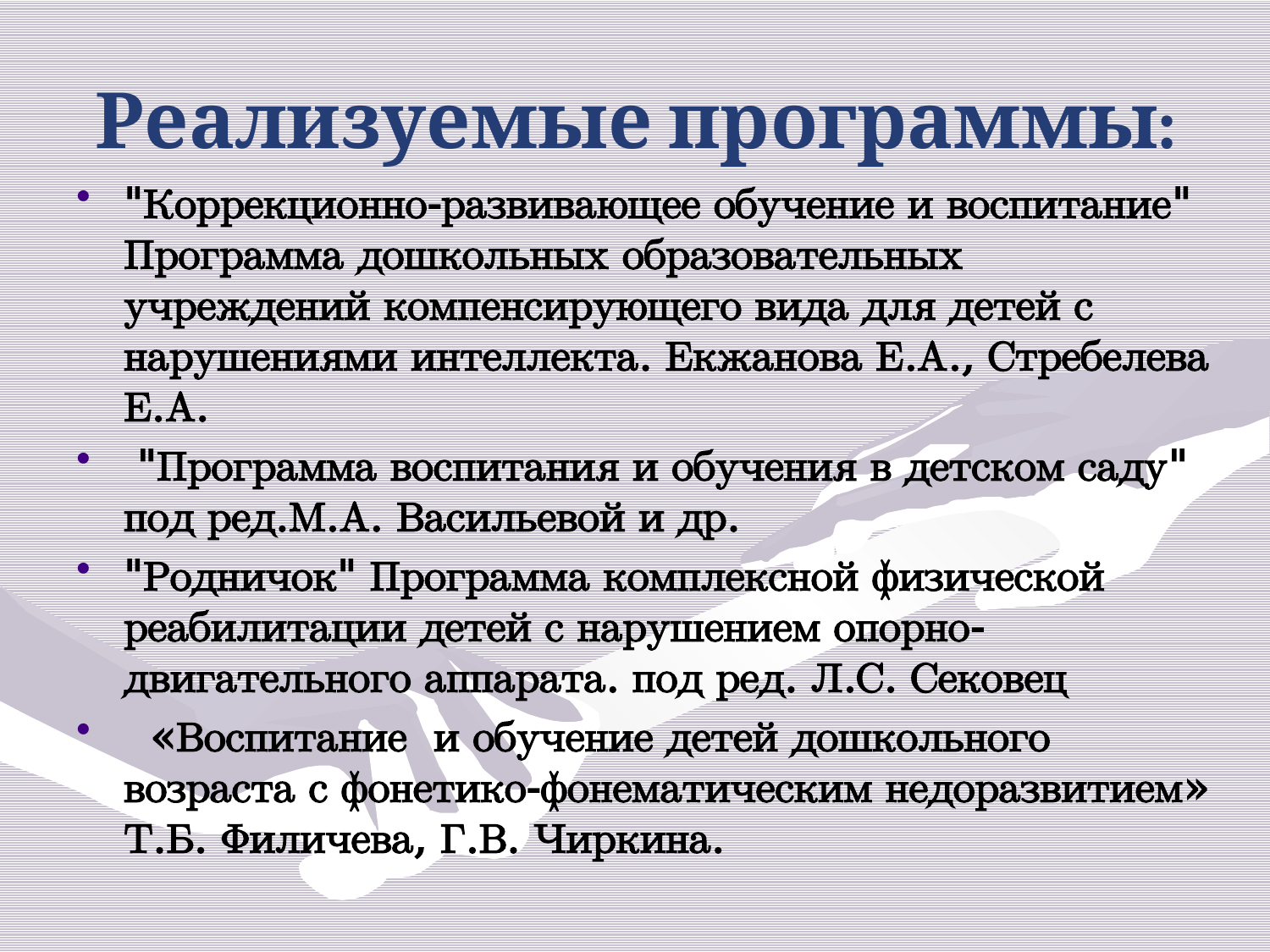

# Реализуемые программы:
"Коррекционно-развивающее обучение и воспитание" Программа дошкольных образовательных учреждений компенсирующего вида для детей с нарушениями интеллекта. Екжанова Е.А., Стребелева Е.А.
 "Программа воспитания и обучения в детском саду" под ред.М.А. Васильевой и др.
"Родничок" Программа комплексной физической реабилитации детей с нарушением опорно-двигательного аппарата. под ред. Л.С. Сековец
  «Воспитание  и обучение детей дошкольного возраста с фонетико-фонематическим недоразвитием» Т.Б. Филичева, Г.В. Чиркина.